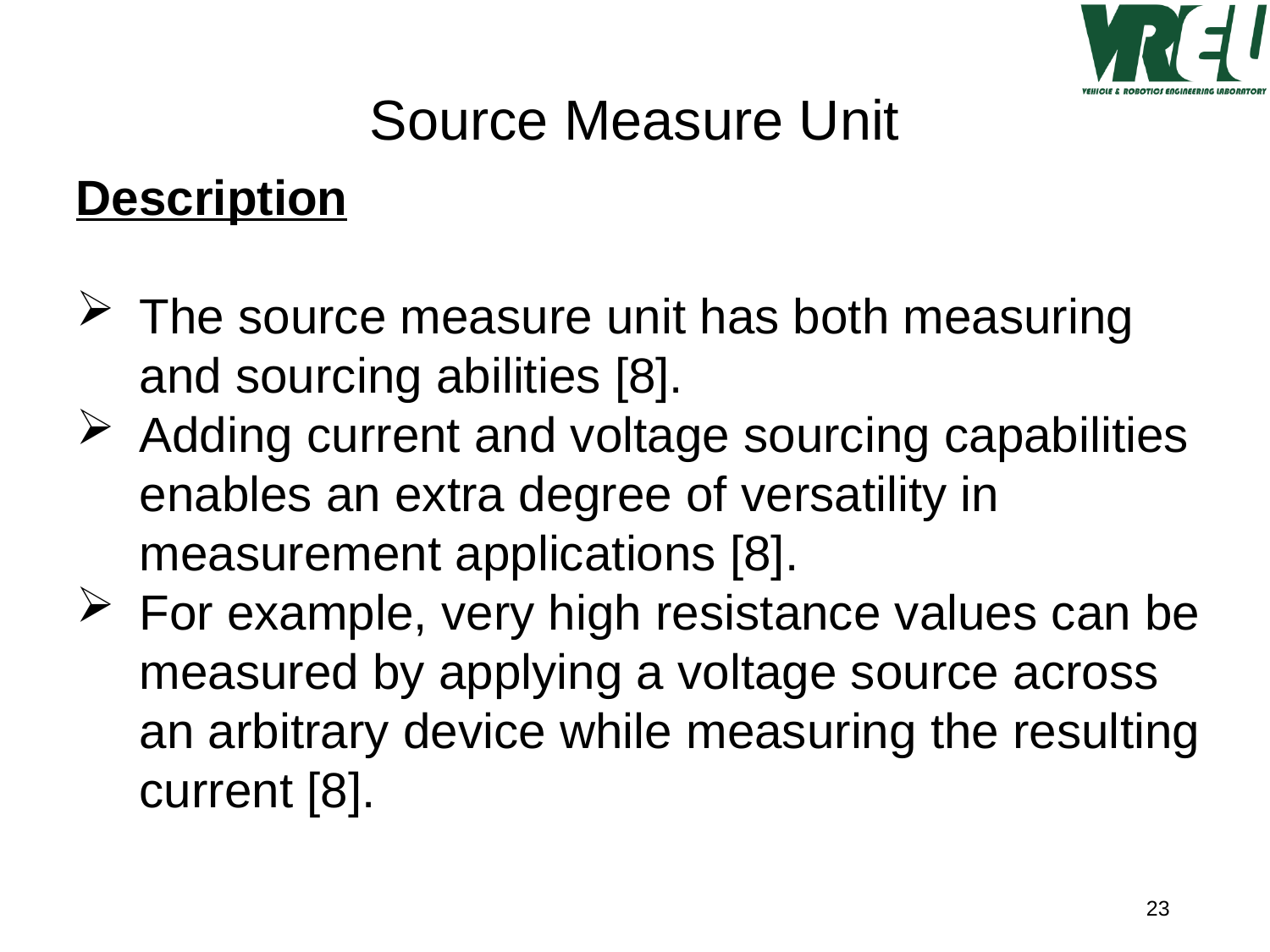

Source Measure Unit
Description

The source measure unit has both measuring and sourcing abilities [8].
Adding current and voltage sourcing capabilities enables an extra degree of versatility in measurement applications [8].
For example, very high resistance values can be measured by applying a voltage source across an arbitrary device while measuring the resulting current [8].

23